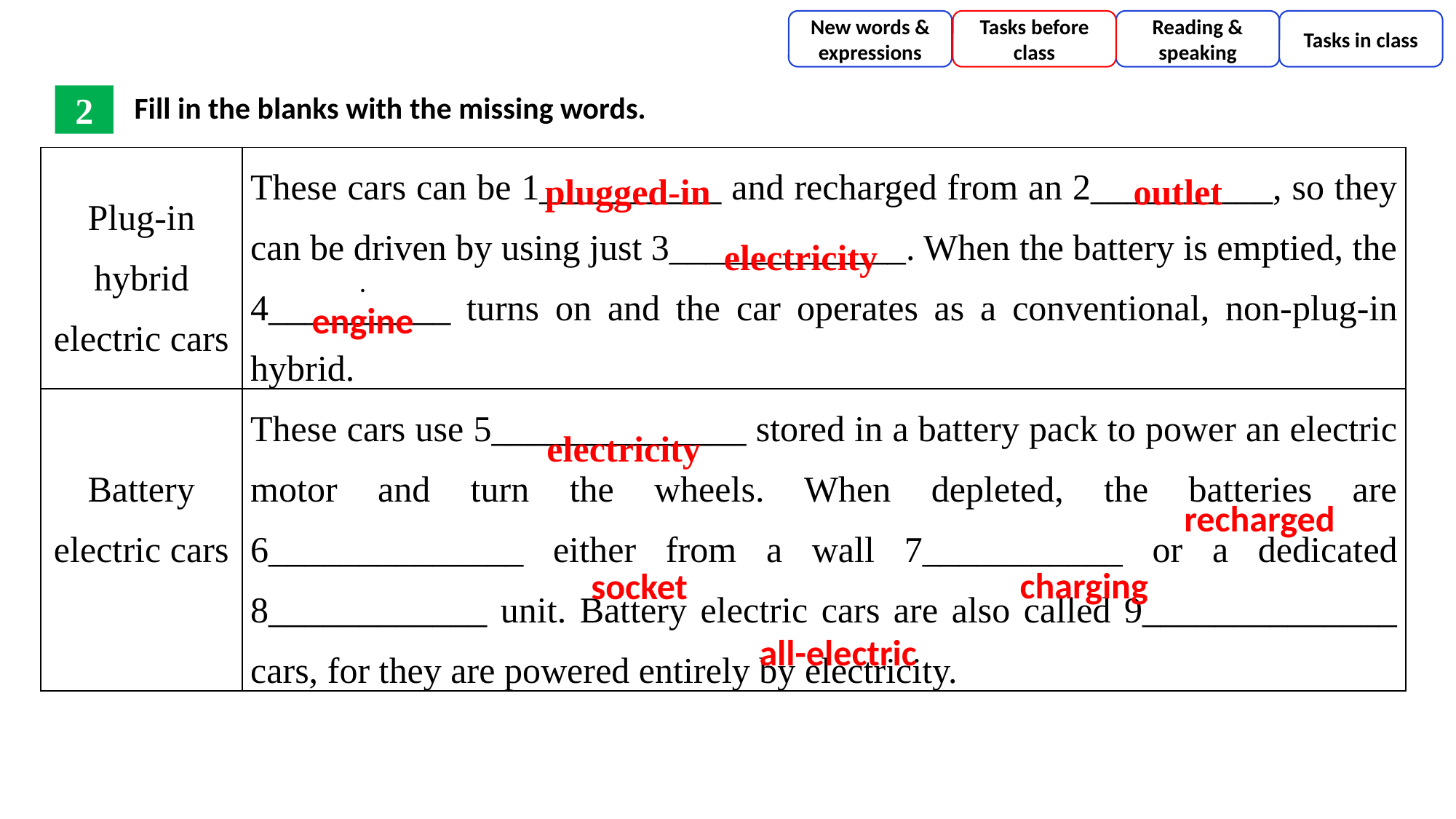

New words & expressions
Tasks before class
Reading & speaking
Tasks in class
Fill in the blanks with the missing words.

2
| Plug-in hybrid electric cars | These cars can be 1\_\_\_\_\_\_\_\_\_\_ and recharged from an 2\_\_\_\_\_\_\_\_\_\_, so they can be driven by using just 3\_\_\_\_\_\_\_\_\_\_\_\_\_. When the battery is emptied, the 4\_\_\_\_\_\_\_\_\_\_ turns on and the car operates as a conventional, non-plug-in hybrid. |
| --- | --- |
| Battery electric cars | These cars use 5\_\_\_\_\_\_\_\_\_\_\_\_\_\_ stored in a battery pack to power an electric motor and turn the wheels. When depleted, the batteries are 6\_\_\_\_\_\_\_\_\_\_\_\_\_\_ either from a wall 7\_\_\_\_\_\_\_\_\_\_\_ or a dedicated 8\_\_\_\_\_\_\_\_\_\_\_\_ unit. Battery electric cars are also called 9\_\_\_\_\_\_\_\_\_\_\_\_\_\_ cars, for they are powered entirely by electricity. |
plugged-in
outlet
electricity
. engine
electricity
recharged
charging
socket
all-electric